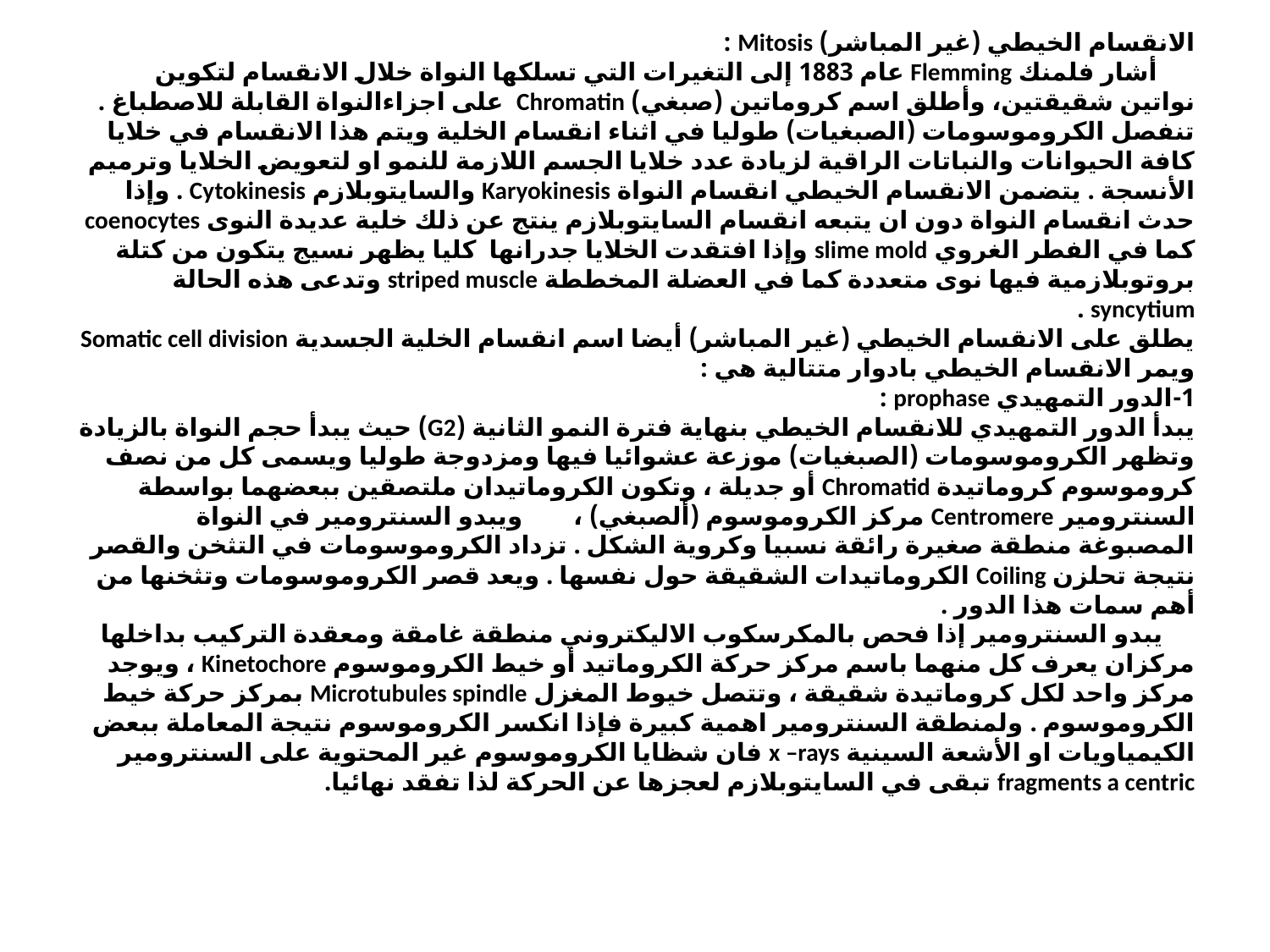

# الانقسام الخيطي (غير المباشر) Mitosis : أشار فلمنك Flemming عام 1883 إلى التغيرات التي تسلكها النواة خلال الانقسام لتكوين نواتين شقيقتين، وأطلق اسم كروماتين (صبغي) Chromatin  على اجزاءالنواة القابلة للاصطباغ . تنفصل الكروموسومات (الصبغيات) طوليا في اثناء انقسام الخلية ويتم هذا الانقسام في خلايا كافة الحيوانات والنباتات الراقية لزيادة عدد خلايا الجسم اللازمة للنمو او لتعويض الخلايا وترميم الأنسجة . يتضمن الانقسام الخيطي انقسام النواة Karyokinesis والسايتوبلازم Cytokinesis . وإذا حدث انقسام النواة دون ان يتبعه انقسام السايتوبلازم ينتج عن ذلك خلية عديدة النوى coenocytes كما في الفطر الغروي slime mold وإذا افتقدت الخلايا جدرانها  كليا يظهر نسيج يتكون من كتلة بروتوبلازمية فيها نوى متعددة كما في العضلة المخططة striped muscle وتدعى هذه الحالة syncytium . يطلق على الانقسام الخيطي (غير المباشر) أيضا اسم انقسام الخلية الجسدية Somatic cell division ويمر الانقسام الخيطي بادوار متتالية هي : 1-	الدور التمهيدي prophase : يبدأ الدور التمهيدي للانقسام الخيطي بنهاية فترة النمو الثانية (G2) حيث يبدأ حجم النواة بالزيادة وتظهر الكروموسومات (الصبغيات) موزعة عشوائيا فيها ومزدوجة طوليا ويسمى كل من نصف كروموسوم كروماتيدة Chromatid أو جديلة ، وتكون الكروماتيدان ملتصقين ببعضهما بواسطة السنترومير Centromere مركز الكروموسوم (ألصبغي) ،        ويبدو السنترومير في النواة المصبوغة منطقة صغيرة رائقة نسبيا وكروية الشكل . تزداد الكروموسومات في التثخن والقصر نتيجة تحلزن Coiling الكروماتيدات الشقيقة حول نفسها . ويعد قصر الكروموسومات وتثخنها من أهم سمات هذا الدور . يبدو السنترومير إذا فحص بالمكرسكوب الاليكتروني منطقة غامقة ومعقدة التركيب بداخلها مركزان يعرف كل منهما باسم مركز حركة الكروماتيد أو خيط الكروموسوم Kinetochore ، ويوجد مركز واحد لكل كروماتيدة شقيقة ، وتتصل خيوط المغزل Microtubules spindle بمركز حركة خيط الكروموسوم . ولمنطقة السنترومير اهمية كبيرة فإذا انكسر الكروموسوم نتيجة المعاملة ببعض الكيمياويات او الأشعة السينية x –rays فان شظايا الكروموسوم غير المحتوية على السنترومير fragments a centric تبقى في السايتوبلازم لعجزها عن الحركة لذا تفقد نهائيا.